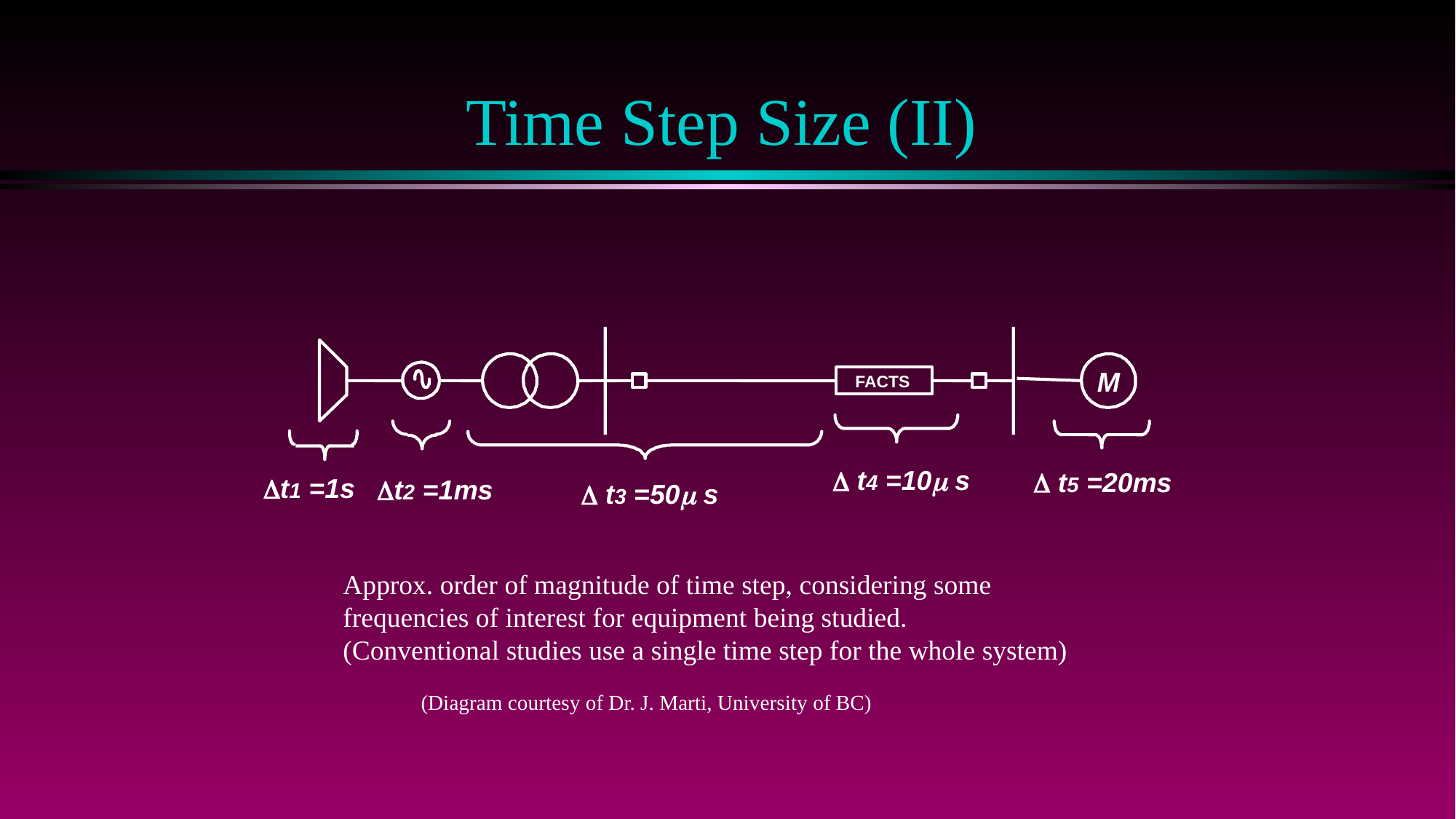

# Time Step Size (II)

M

FACTS

Δ t4 =10μ s
Δ t5 =20ms
Δt1 =1s
Δt2 =1ms
Δ t3 =50μ s
Approx. order of magnitude of time step, considering some
frequencies of interest for equipment being studied.
(Conventional studies use a single time step for the whole system)
(Diagram courtesy of Dr. J. Marti, University of BC)